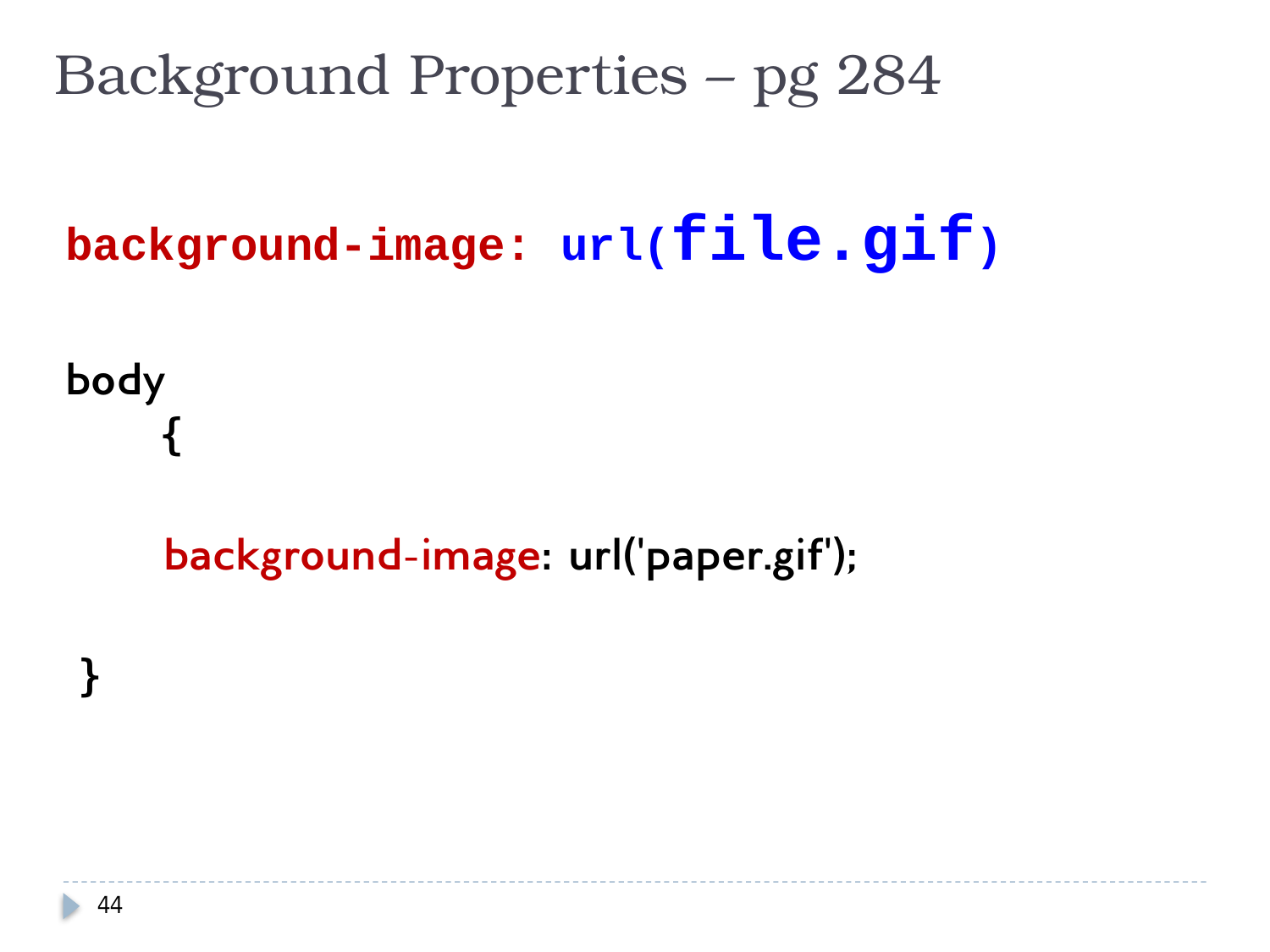

Background Properties – pg 284
background-image: url(file.gif)

body
    {
    background-image: url('paper.gif');
 }

44